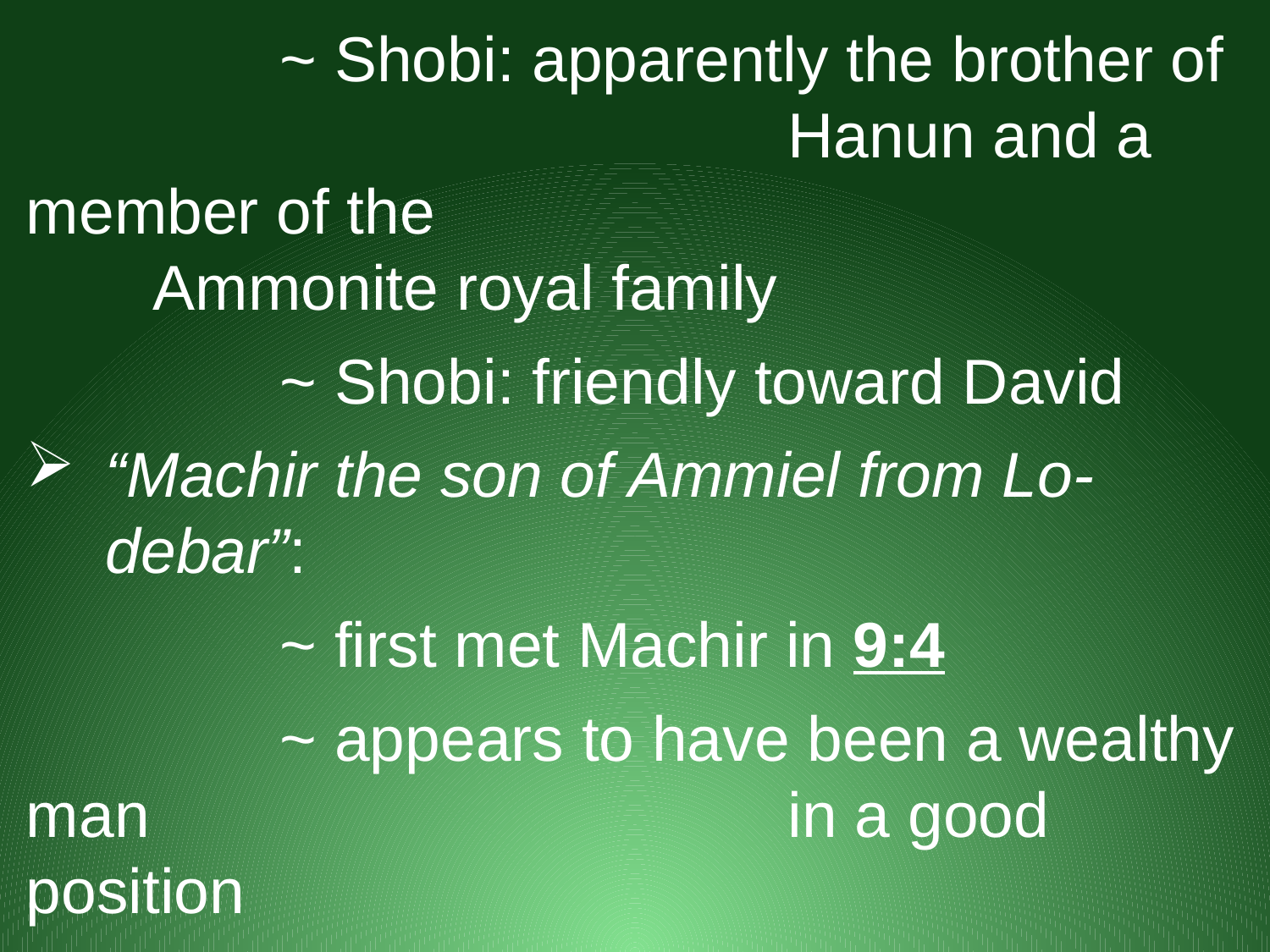

~ Shobi: apparently the brother of 						Hanun and a member of the 							Ammonite royal family
		~ Shobi: friendly toward David
“Machir the son of Ammiel from Lo-debar”:
		~ first met Machir in 9:4
		~ appears to have been a wealthy man 					in a good position